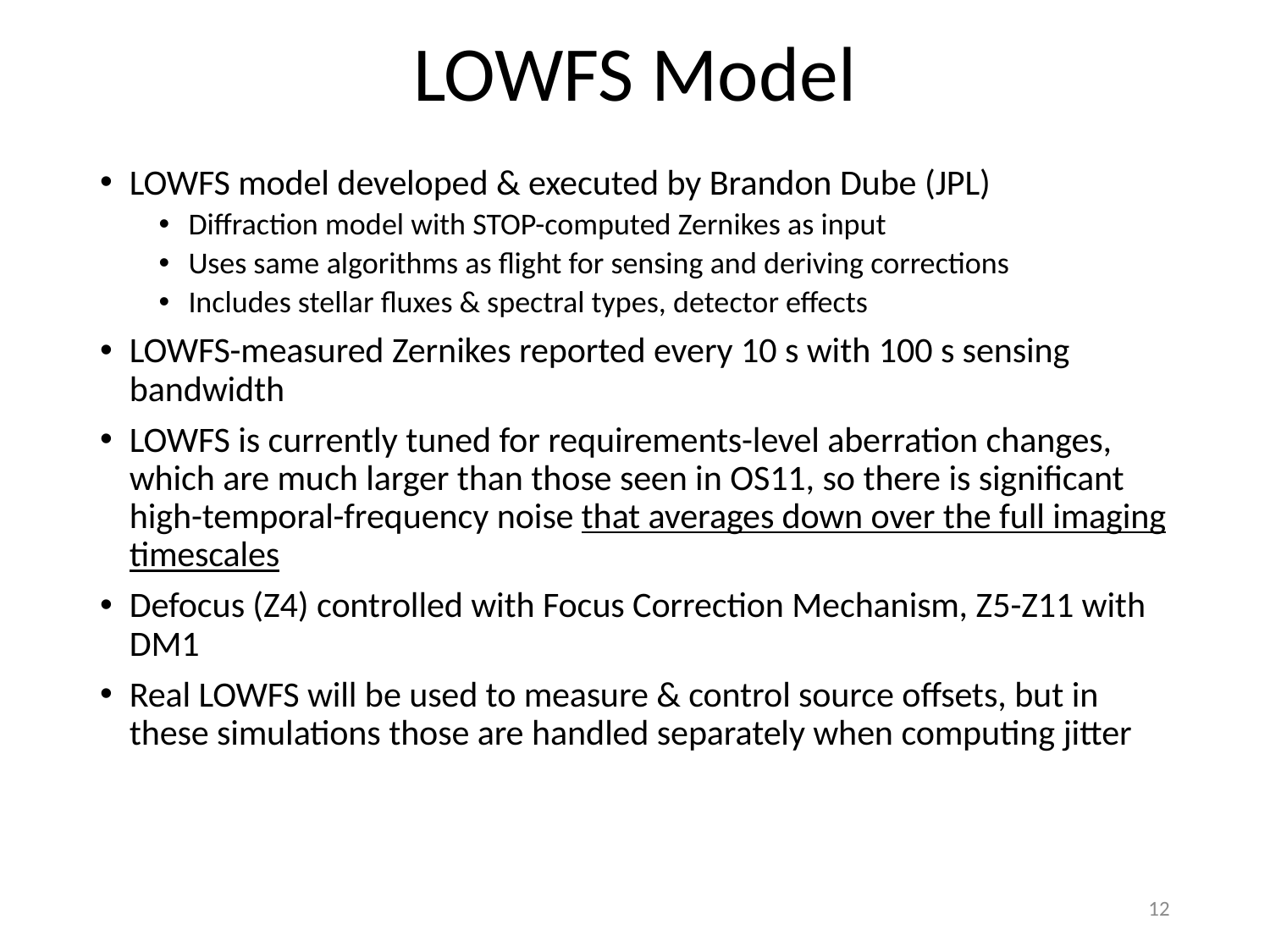

# LOWFS Model
LOWFS model developed & executed by Brandon Dube (JPL)
Diffraction model with STOP-computed Zernikes as input
Uses same algorithms as flight for sensing and deriving corrections
Includes stellar fluxes & spectral types, detector effects
LOWFS-measured Zernikes reported every 10 s with 100 s sensing bandwidth
LOWFS is currently tuned for requirements-level aberration changes, which are much larger than those seen in OS11, so there is significant high-temporal-frequency noise that averages down over the full imaging timescales
Defocus (Z4) controlled with Focus Correction Mechanism, Z5-Z11 with DM1
Real LOWFS will be used to measure & control source offsets, but in these simulations those are handled separately when computing jitter
12